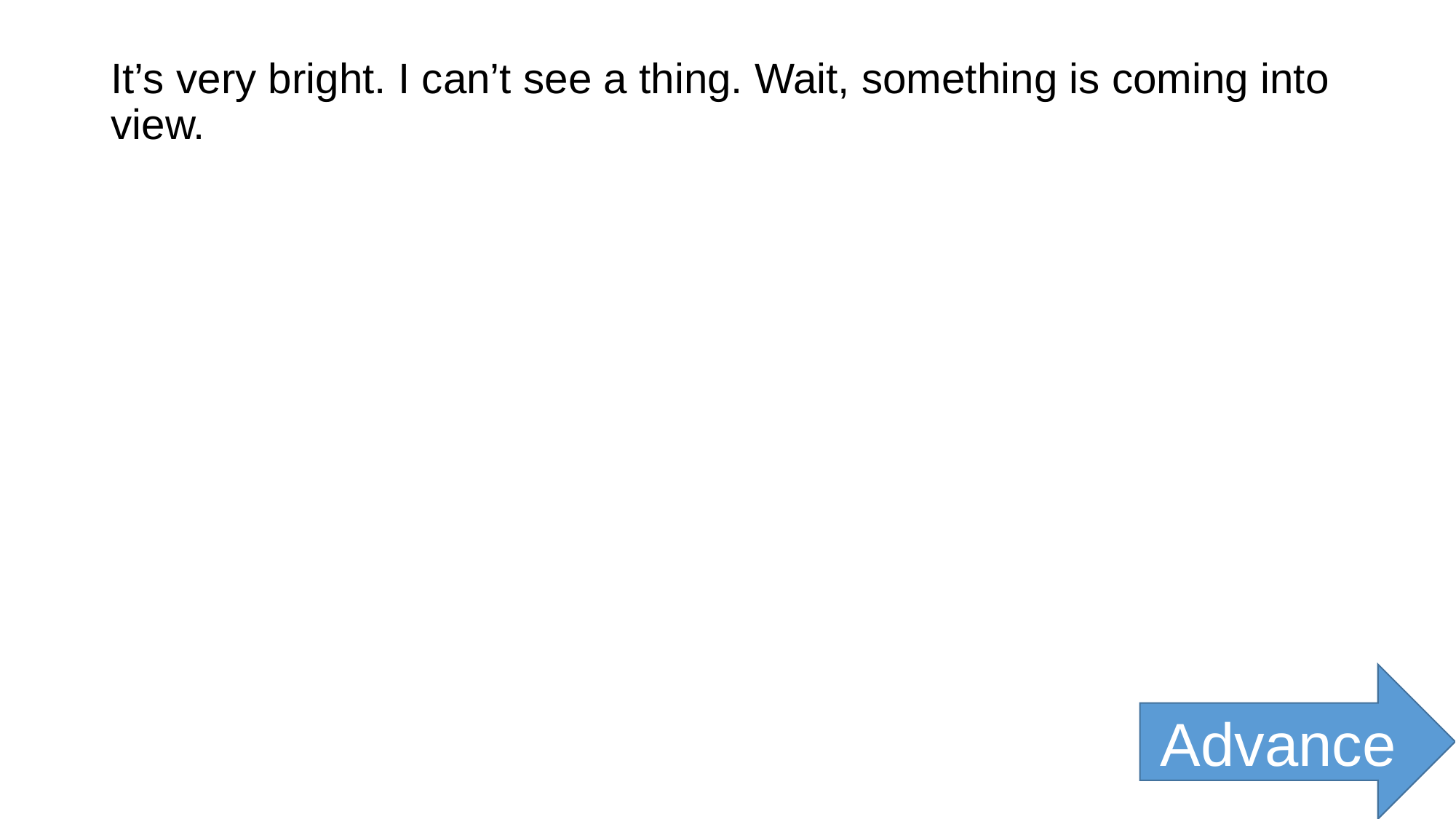

# It’s very bright. I can’t see a thing. Wait, something is coming into view.
Advance